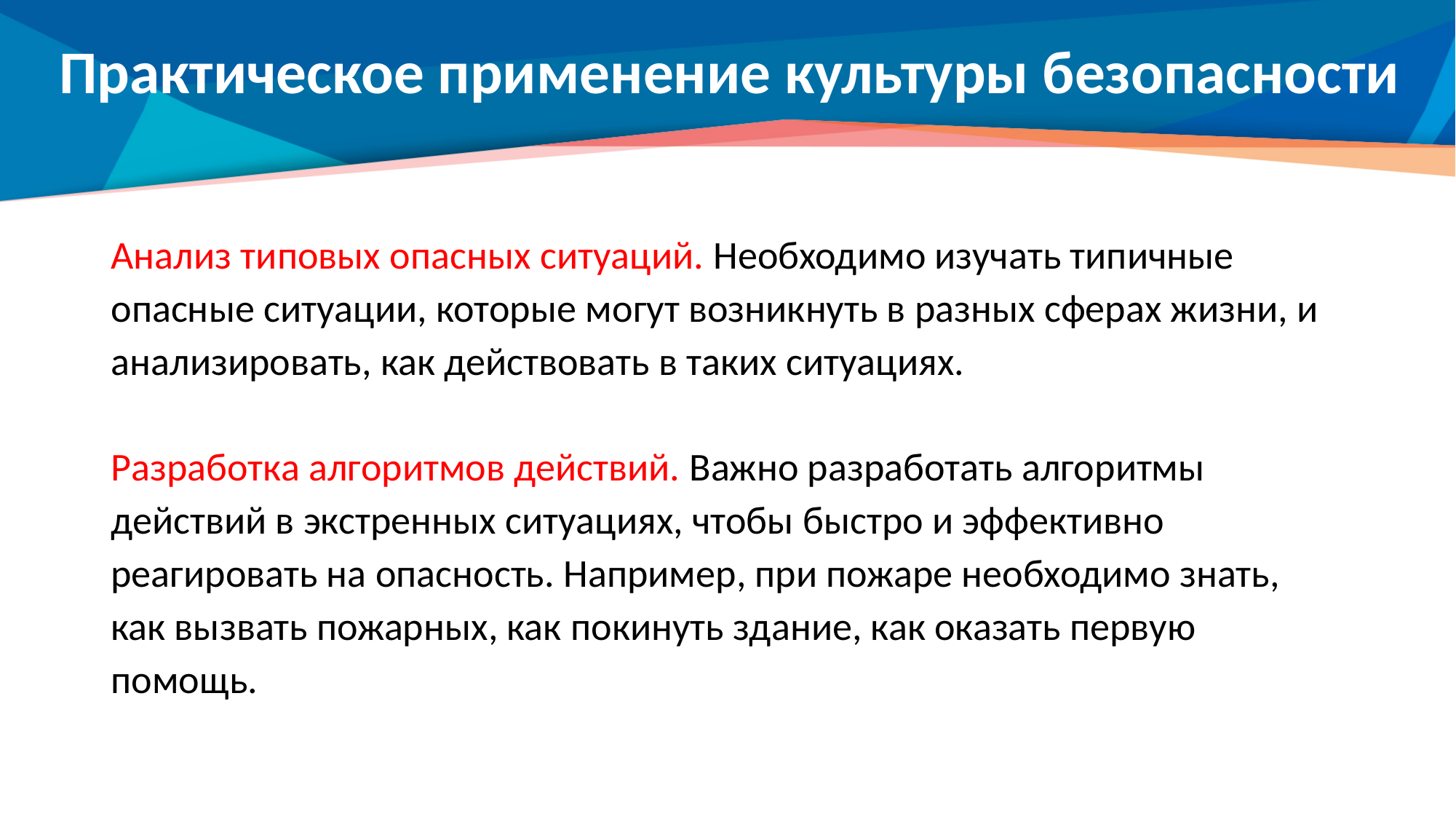

# Практическое применение культуры безопасности
Анализ типовых опасных ситуаций. Необходимо изучать типичные опасные ситуации, которые могут возникнуть в разных сферах жизни, и анализировать, как действовать в таких ситуациях.

Разработка алгоритмов действий. Важно разработать алгоритмы действий в экстренных ситуациях, чтобы быстро и эффективно реагировать на опасность. Например, при пожаре необходимо знать, как вызвать пожарных, как покинуть здание, как оказать первую помощь.